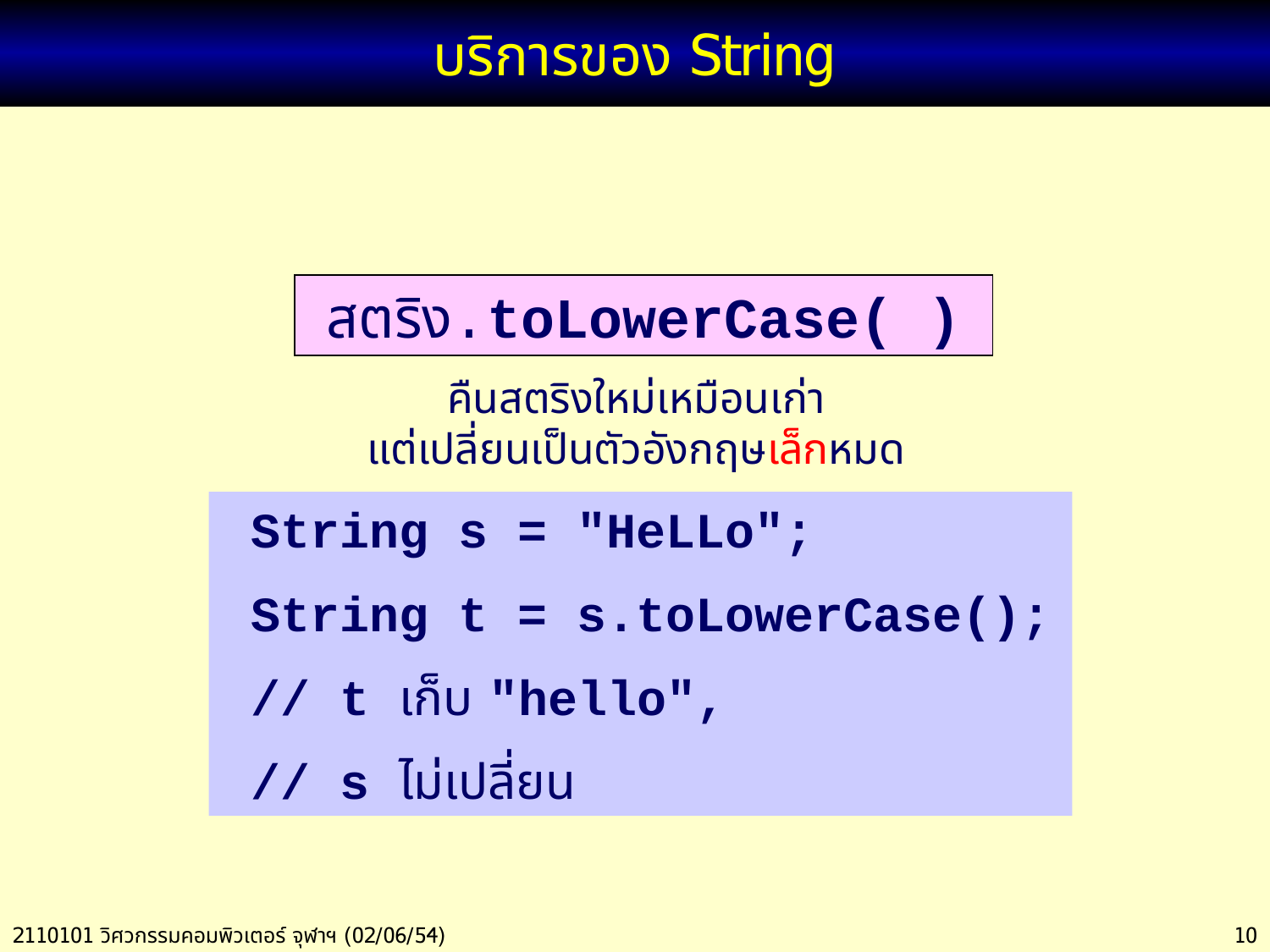

# บริการของ String
สตริง.toLowerCase( )
คืนสตริงใหม่เหมือนเก่า
แต่เปลี่ยนเป็นตัวอังกฤษเล็กหมด
 String s = "HeLLo";
 String t = s.toLowerCase();
 // t เก็บ "hello",
 // s ไม่เปลี่ยน